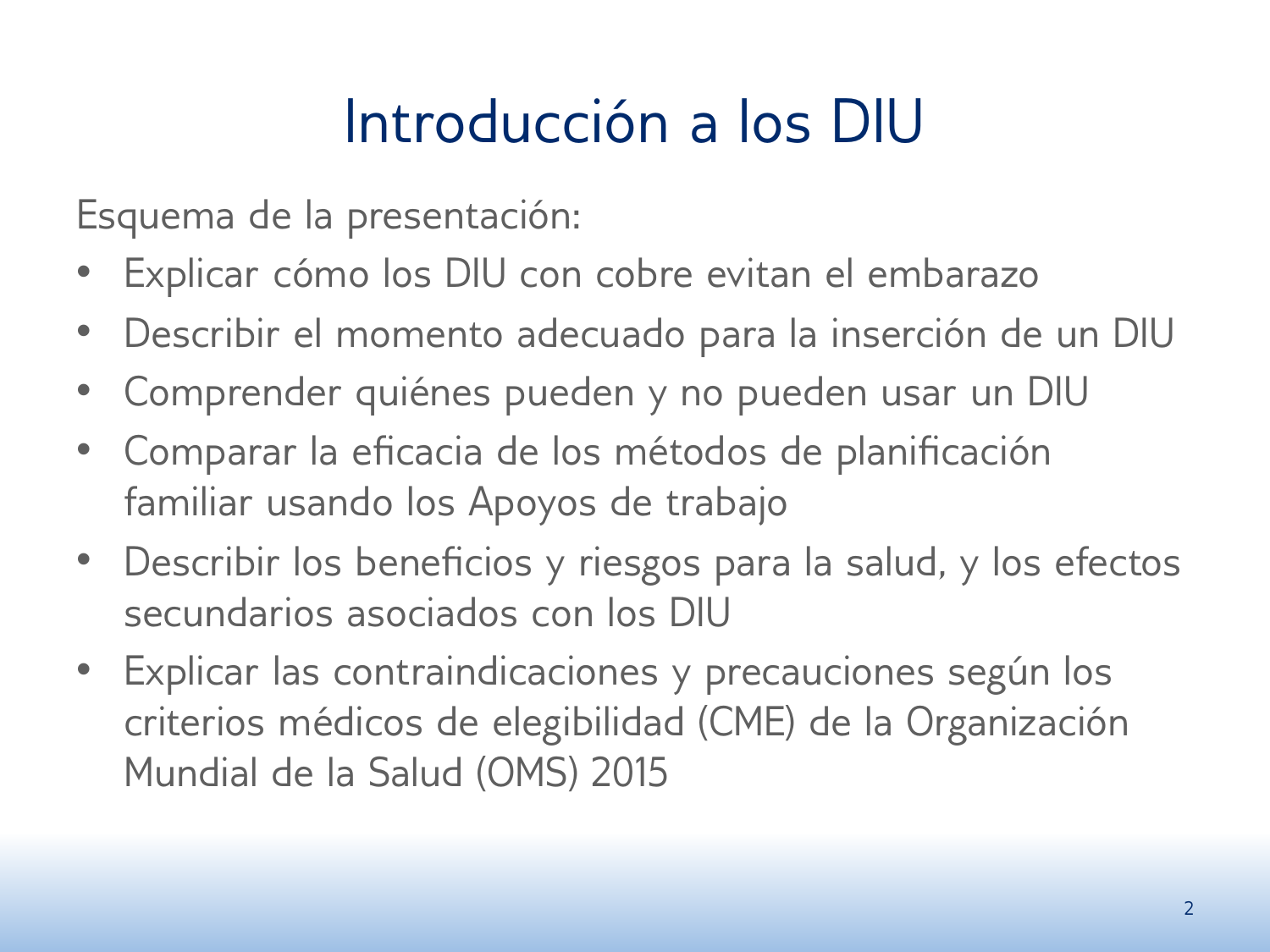

# Introducción a los DIU
Esquema de la presentación:
Explicar cómo los DIU con cobre evitan el embarazo
Describir el momento adecuado para la inserción de un DIU
Comprender quiénes pueden y no pueden usar un DIU
Comparar la eficacia de los métodos de planificación familiar usando los Apoyos de trabajo
Describir los beneficios y riesgos para la salud, y los efectos secundarios asociados con los DIU
Explicar las contraindicaciones y precauciones según los criterios médicos de elegibilidad (CME) de la Organización Mundial de la Salud (OMS) 2015
2